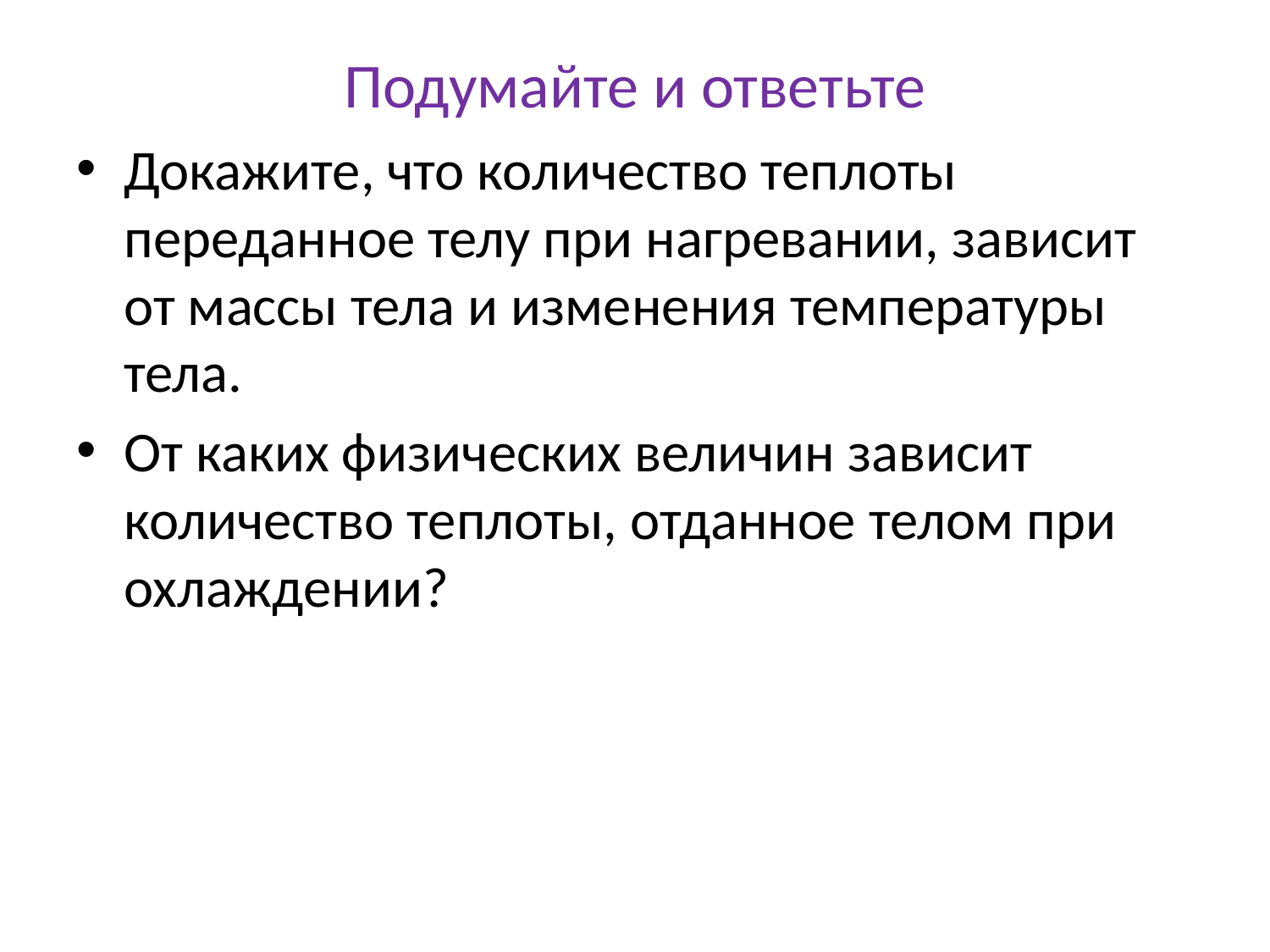

# Подумайте и ответьте
Докажите, что количество теплоты переданное телу при нагревании, зависит от массы тела и изменения температуры тела.
От каких физических величин зависит количество теплоты, отданное телом при охлаждении?